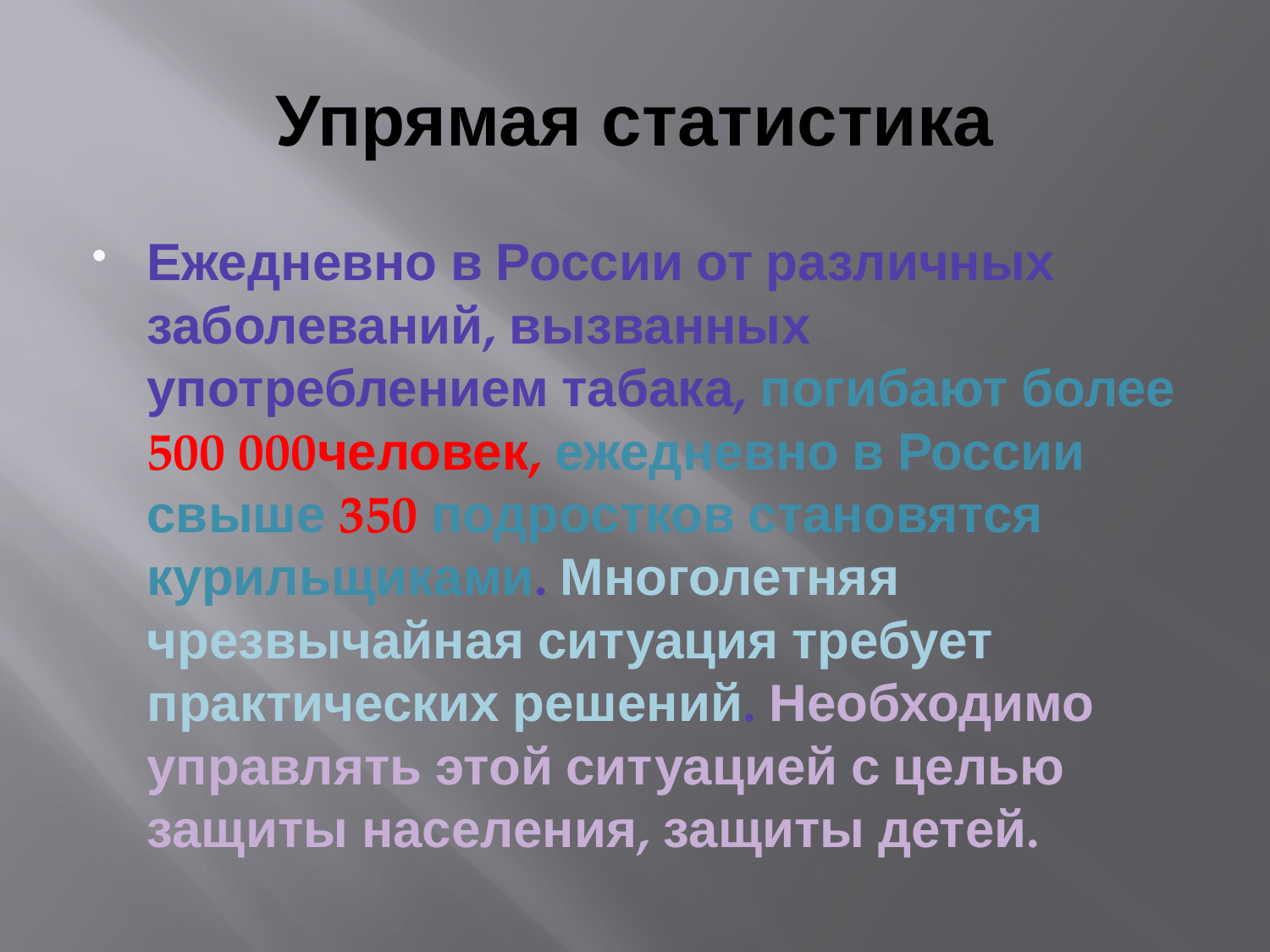

# Упрямая статистика
Ежедневно в России от различных заболеваний, вызванных употреблением табака, погибают более  500 000человек, ежедневно в России свыше 350 подростков становятся курильщиками. Многолетняя чрезвычайная ситуация требует практических решений. Необходимо управлять этой ситуацией с целью защиты населения, защиты детей.